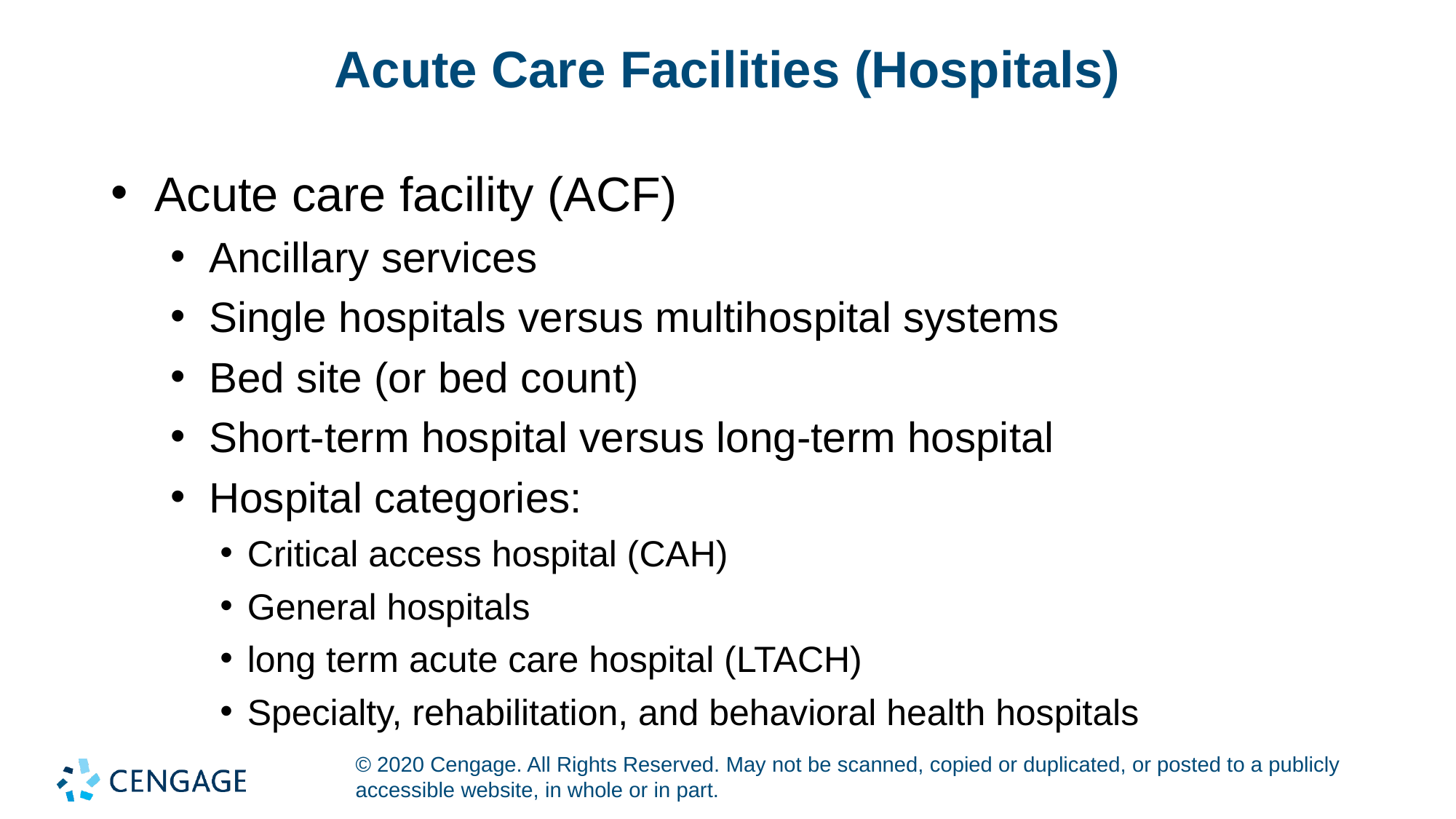

# Acute Care Facilities (Hospitals)
Acute care facility (ACF)
Ancillary services
Single hospitals versus multihospital systems
Bed site (or bed count)
Short-term hospital versus long-term hospital
Hospital categories:
Critical access hospital (CAH)
General hospitals
long term acute care hospital (LTACH)
Specialty, rehabilitation, and behavioral health hospitals